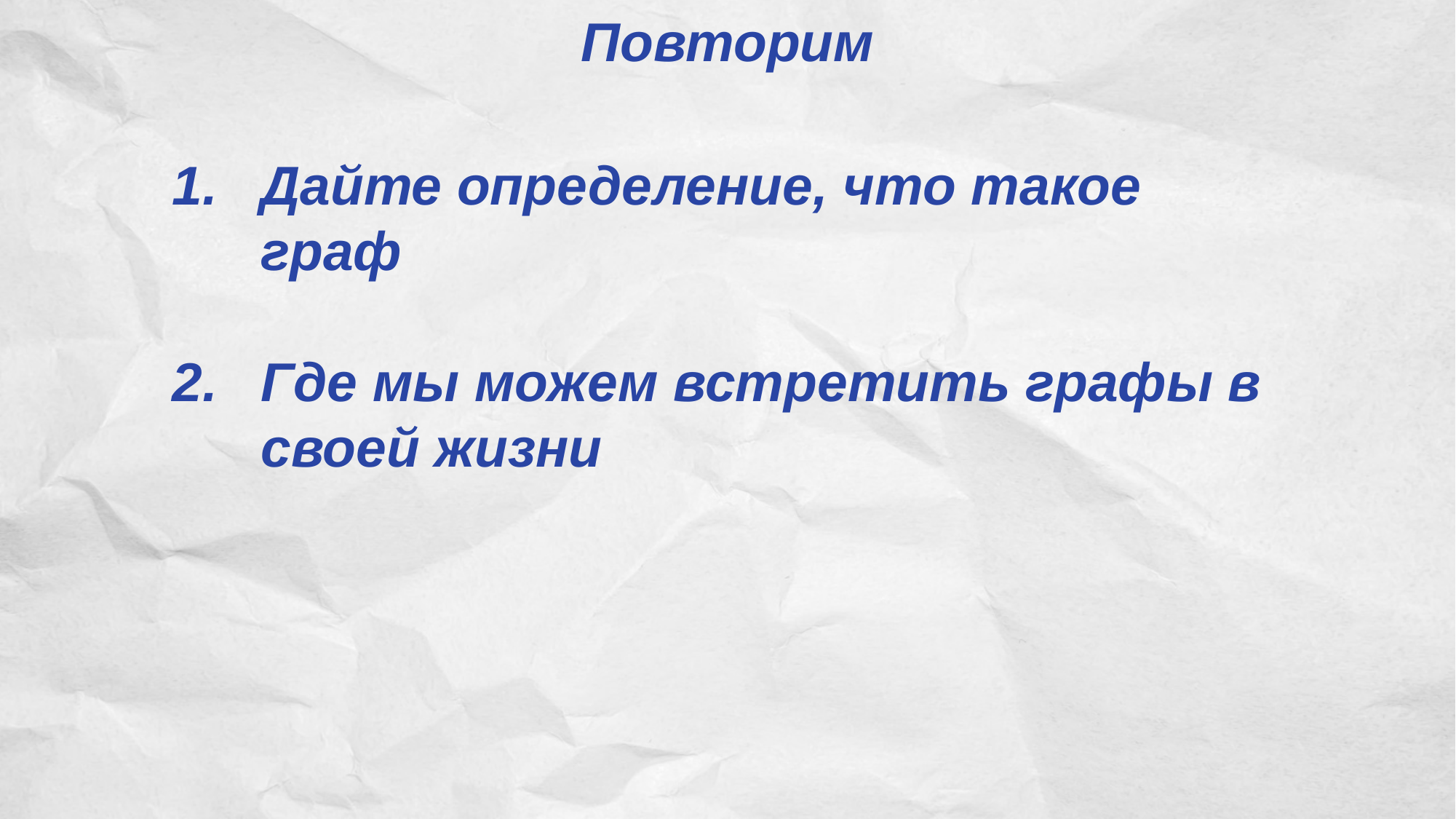

Повторим

Дайте определение, что такое граф

Где мы можем встретить графы в своей жизни